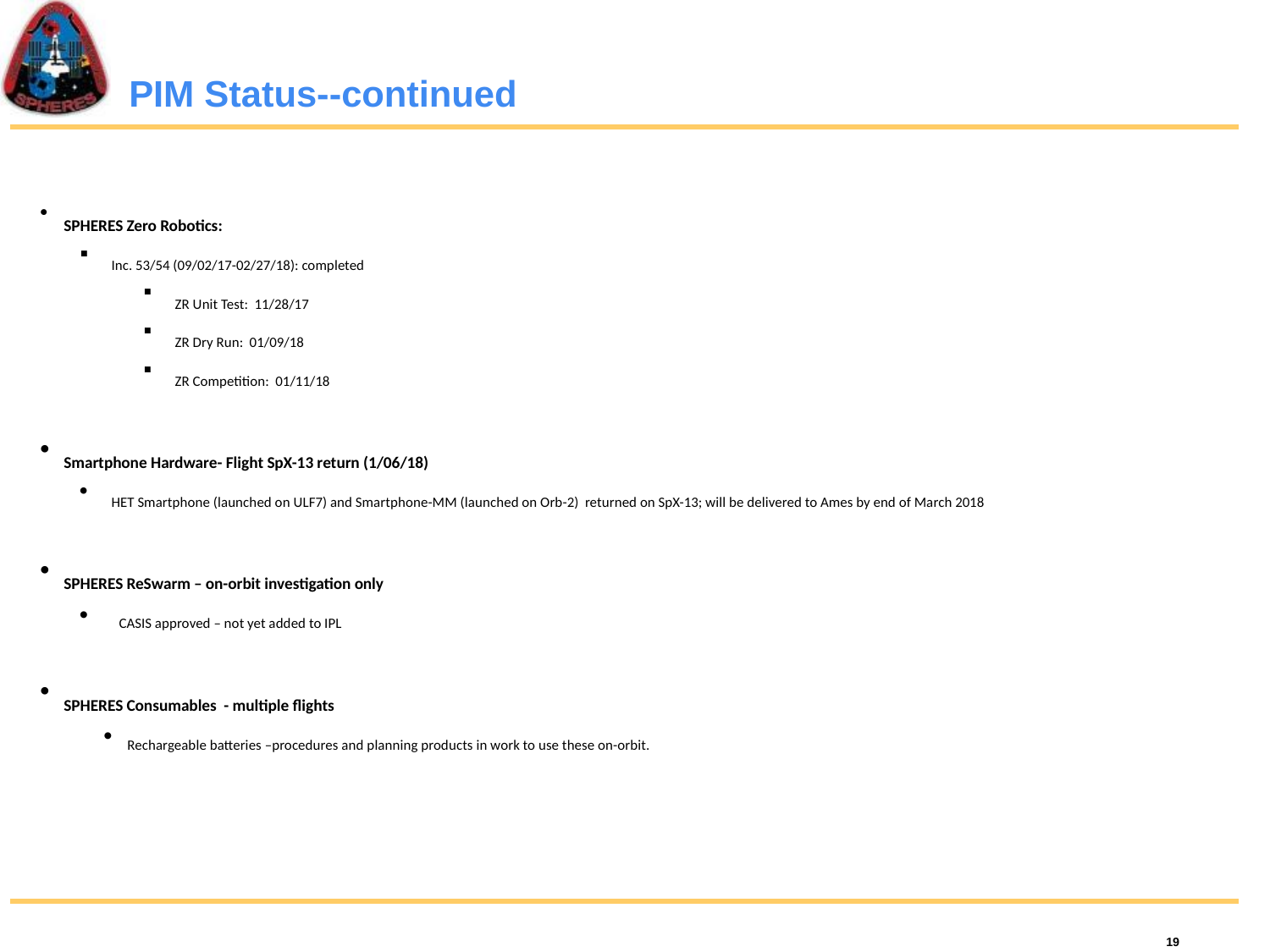

PIM Status--continued

SPHERES Zero Robotics:
Inc. 53/54 (09/02/17-02/27/18): completed
ZR Unit Test:  11/28/17
ZR Dry Run:  01/09/18
ZR Competition:  01/11/18

Smartphone Hardware- Flight SpX-13 return (1/06/18)
HET Smartphone (launched on ULF7) and Smartphone-MM (launched on Orb-2)  returned on SpX-13; will be delivered to Ames by end of March 2018

SPHERES ReSwarm – on-orbit investigation only
CASIS approved – not yet added to IPL

SPHERES Consumables  - multiple flights
Rechargeable batteries –procedures and planning products in work to use these on-orbit.